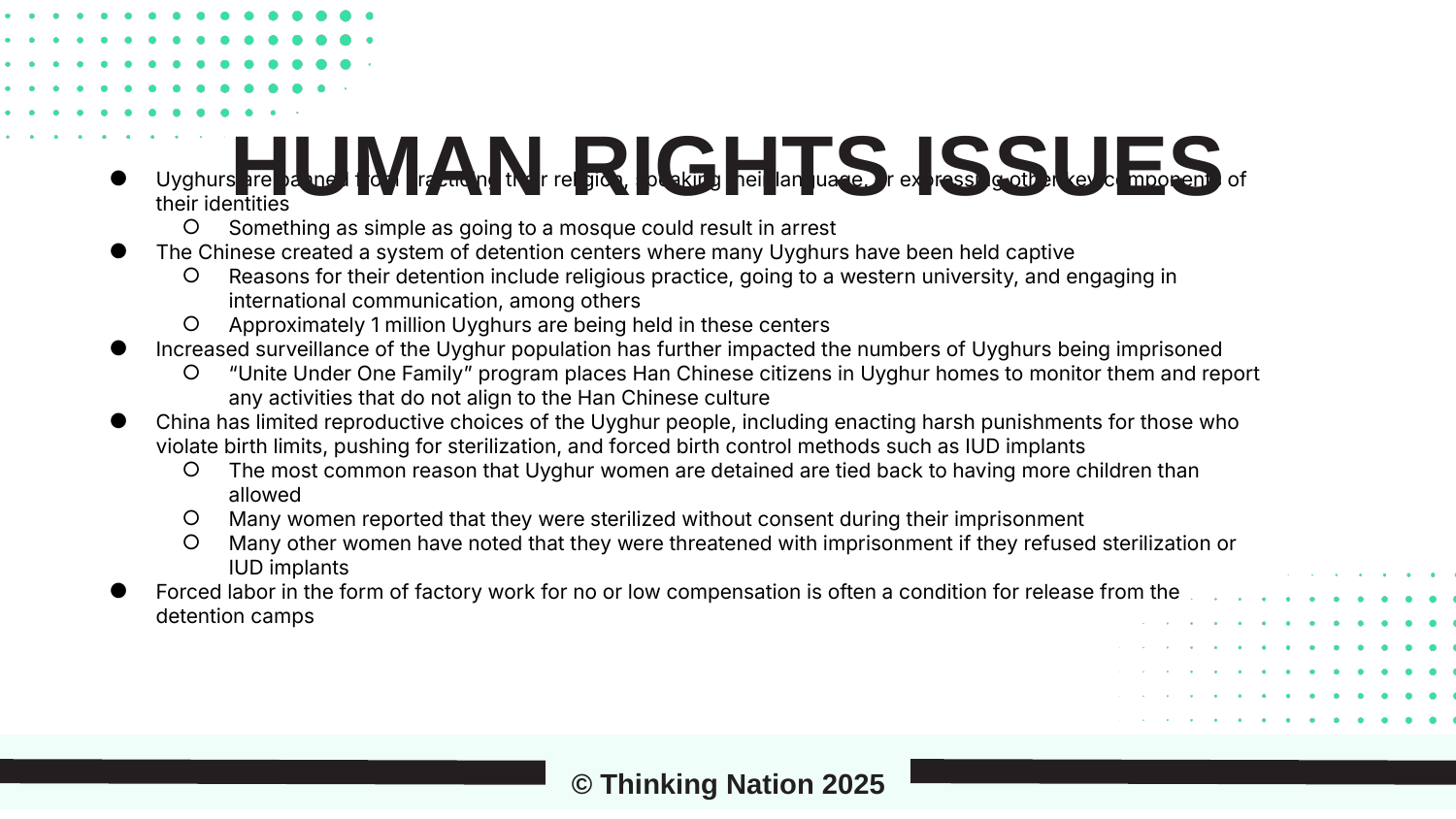

HUMAN RIGHTS ISSUES
Uyghurs are banned from practicing their religion, speaking their language, or expressing other key components of their identities
Something as simple as going to a mosque could result in arrest
The Chinese created a system of detention centers where many Uyghurs have been held captive
Reasons for their detention include religious practice, going to a western university, and engaging in international communication, among others
Approximately 1 million Uyghurs are being held in these centers
Increased surveillance of the Uyghur population has further impacted the numbers of Uyghurs being imprisoned
“Unite Under One Family” program places Han Chinese citizens in Uyghur homes to monitor them and report any activities that do not align to the Han Chinese culture
China has limited reproductive choices of the Uyghur people, including enacting harsh punishments for those who violate birth limits, pushing for sterilization, and forced birth control methods such as IUD implants
The most common reason that Uyghur women are detained are tied back to having more children than allowed
Many women reported that they were sterilized without consent during their imprisonment
Many other women have noted that they were threatened with imprisonment if they refused sterilization or IUD implants
Forced labor in the form of factory work for no or low compensation is often a condition for release from the detention camps

© Thinking Nation 2025